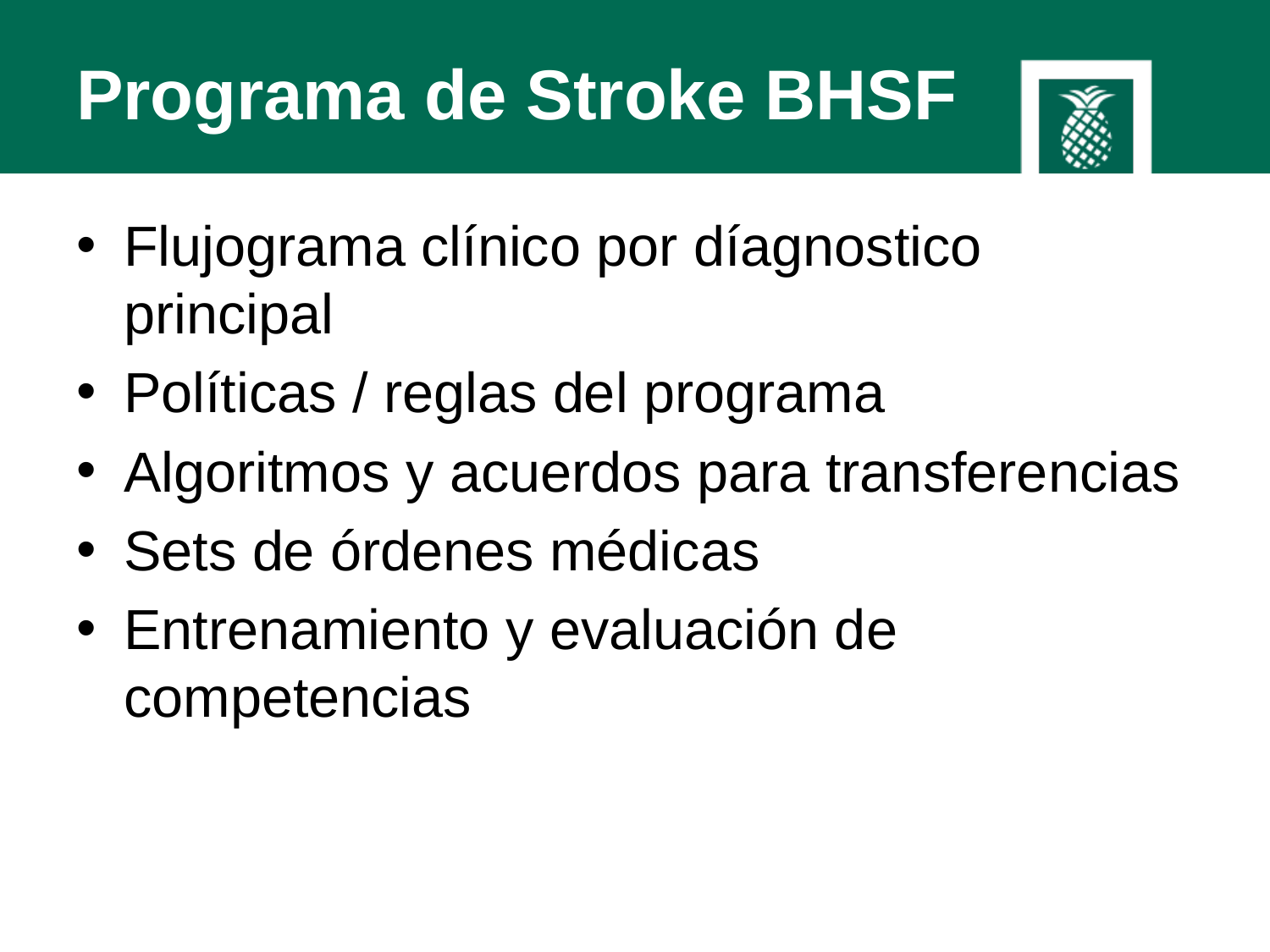

# Programa de Stroke BHSF
Flujograma clínico por díagnostico principal
Políticas / reglas del programa
Algoritmos y acuerdos para transferencias
Sets de órdenes médicas
Entrenamiento y evaluación de competencias